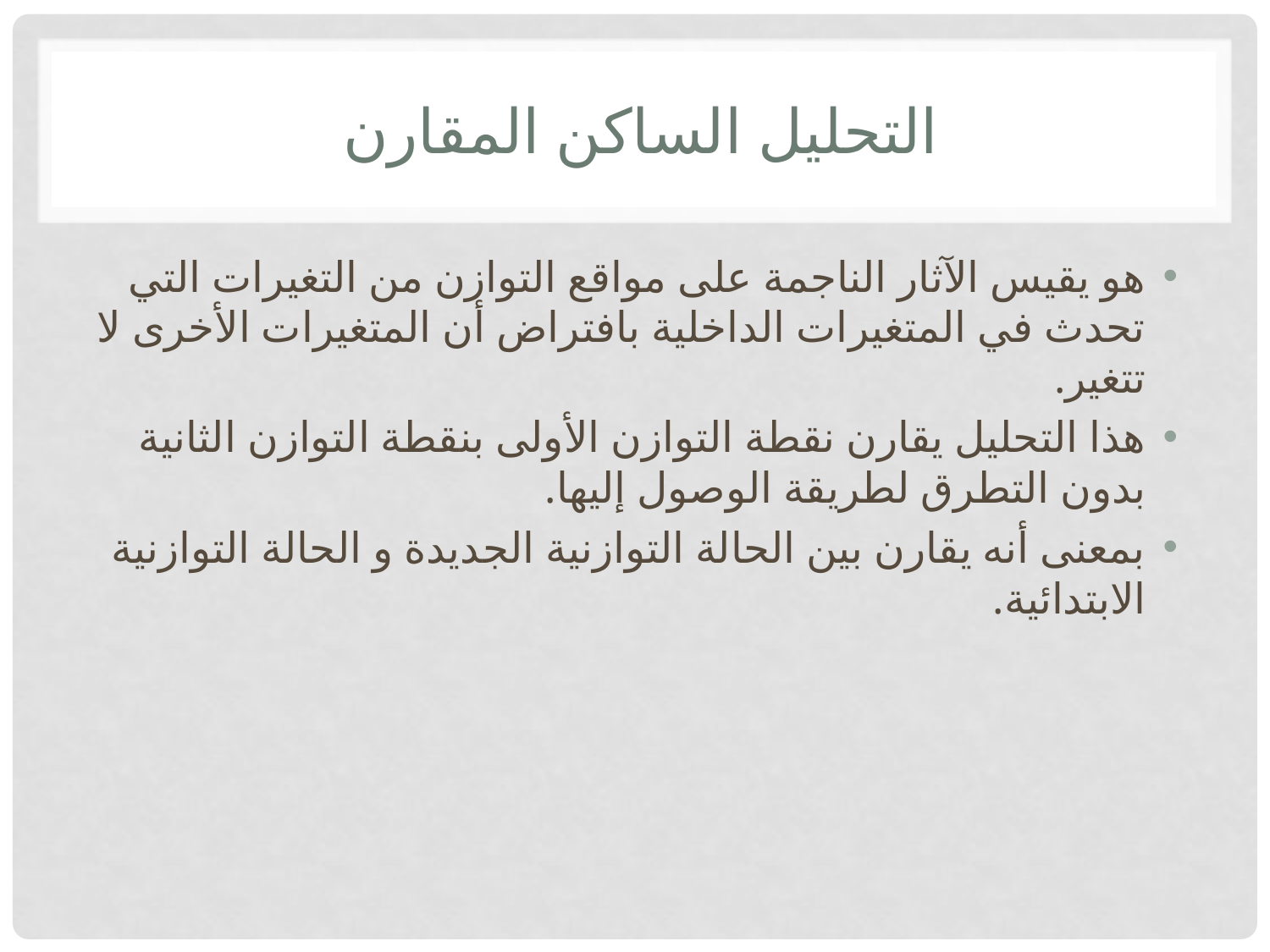

# التحليل الساكن المقارن
هو يقيس الآثار الناجمة على مواقع التوازن من التغيرات التي تحدث في المتغيرات الداخلية بافتراض أن المتغيرات الأخرى لا تتغير.
هذا التحليل يقارن نقطة التوازن الأولى بنقطة التوازن الثانية بدون التطرق لطريقة الوصول إليها.
بمعنى أنه يقارن بين الحالة التوازنية الجديدة و الحالة التوازنية الابتدائية.